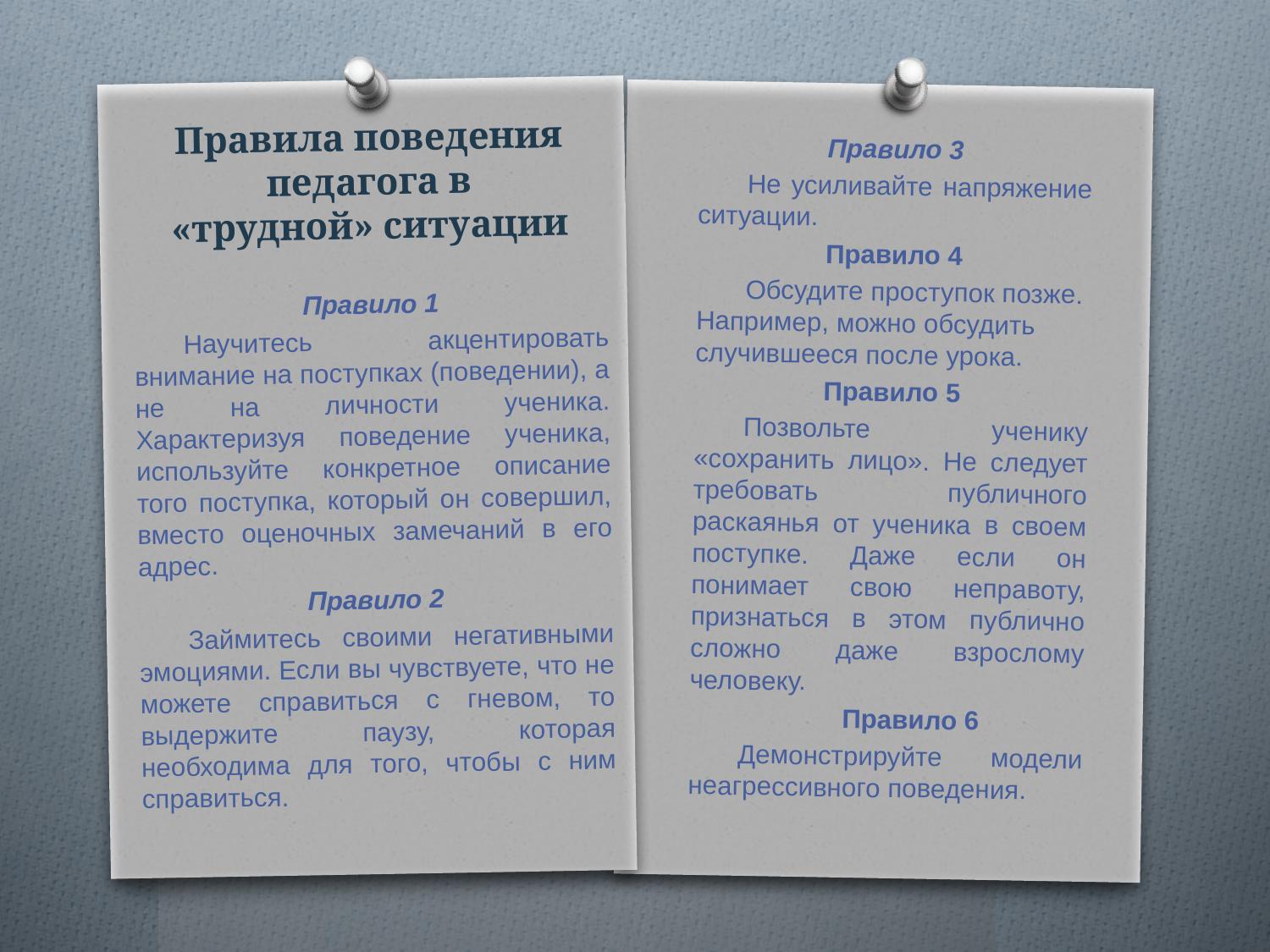

# Правила поведения педагога в «трудной» ситуации
Правило 3
Не усиливайте напряжение ситуации.
Правило 4
Обсудите проступок позже. Например, можно обсудить случившееся после урока.
Правило 5
Позвольте ученику «сохранить лицо». Не следует требовать публичного раскаянья от ученика в своем поступке. Даже если он понимает свою неправоту, признаться в этом публично сложно даже взрослому человеку.
Правило 6
Демонстрируйте модели неагрессивного поведения.

Правило 1
Научитесь акцентировать внимание на поступках (поведении), а не на личности ученика. Характеризуя поведение ученика, используйте конкретное описание того поступка, который он совершил, вместо оценочных замечаний в его адрес.
Правило 2
Займитесь своими негативными эмоциями. Если вы чувствуете, что не можете справиться с гневом, то выдержите паузу, которая необходима для того, чтобы с ним справиться.